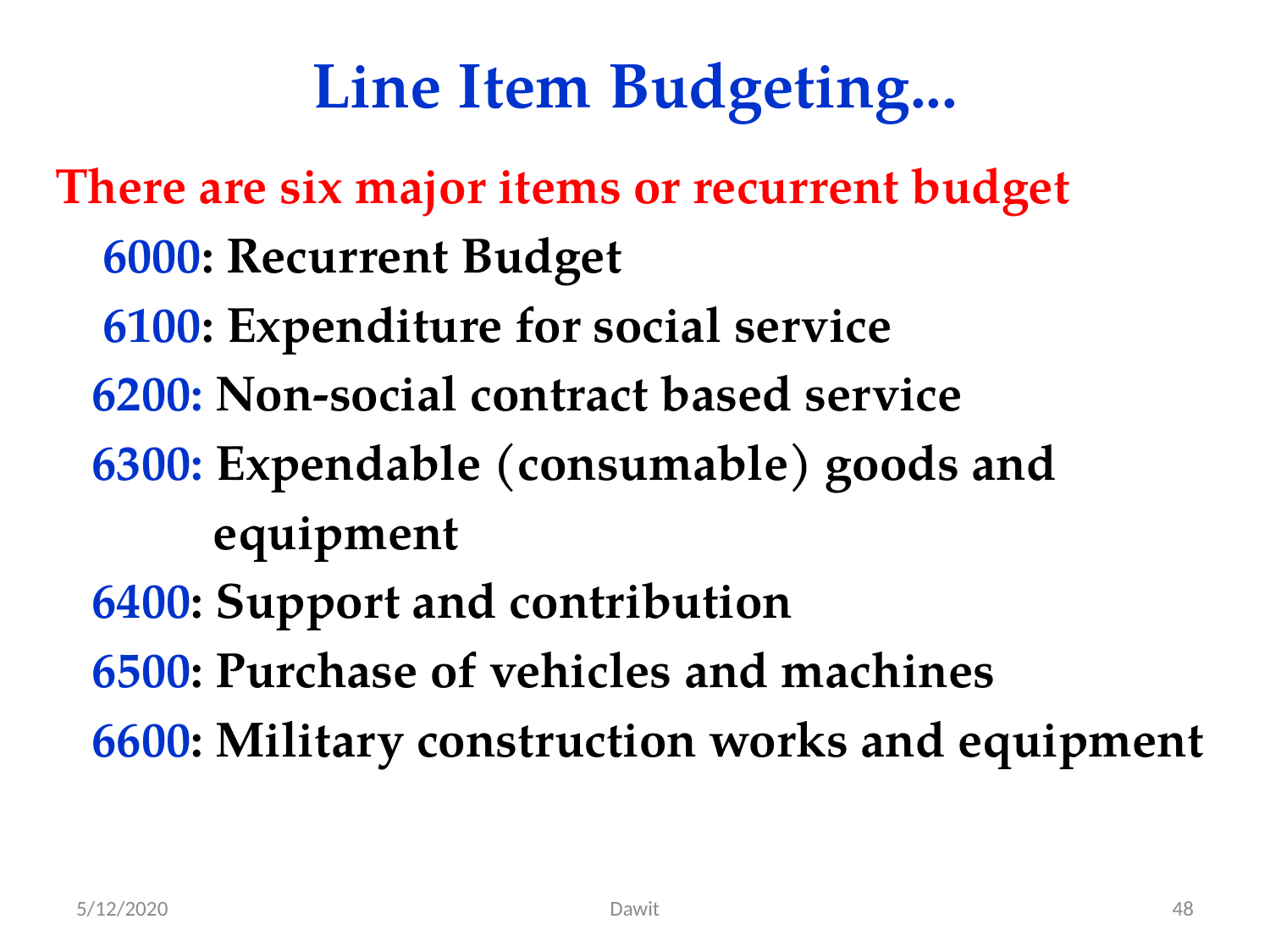

# Line Item Budgeting...
There are six major items or recurrent budget
	6000: Recurrent Budget
  	6100: Expenditure for social service
   6200: Non-social contract based service
   6300: Expendable (consumable) goods and
	         equipment
   6400: Support and contribution
   6500: Purchase of vehicles and machines
   6600: Military construction works and equipment

5/12/2020
Dawit
48